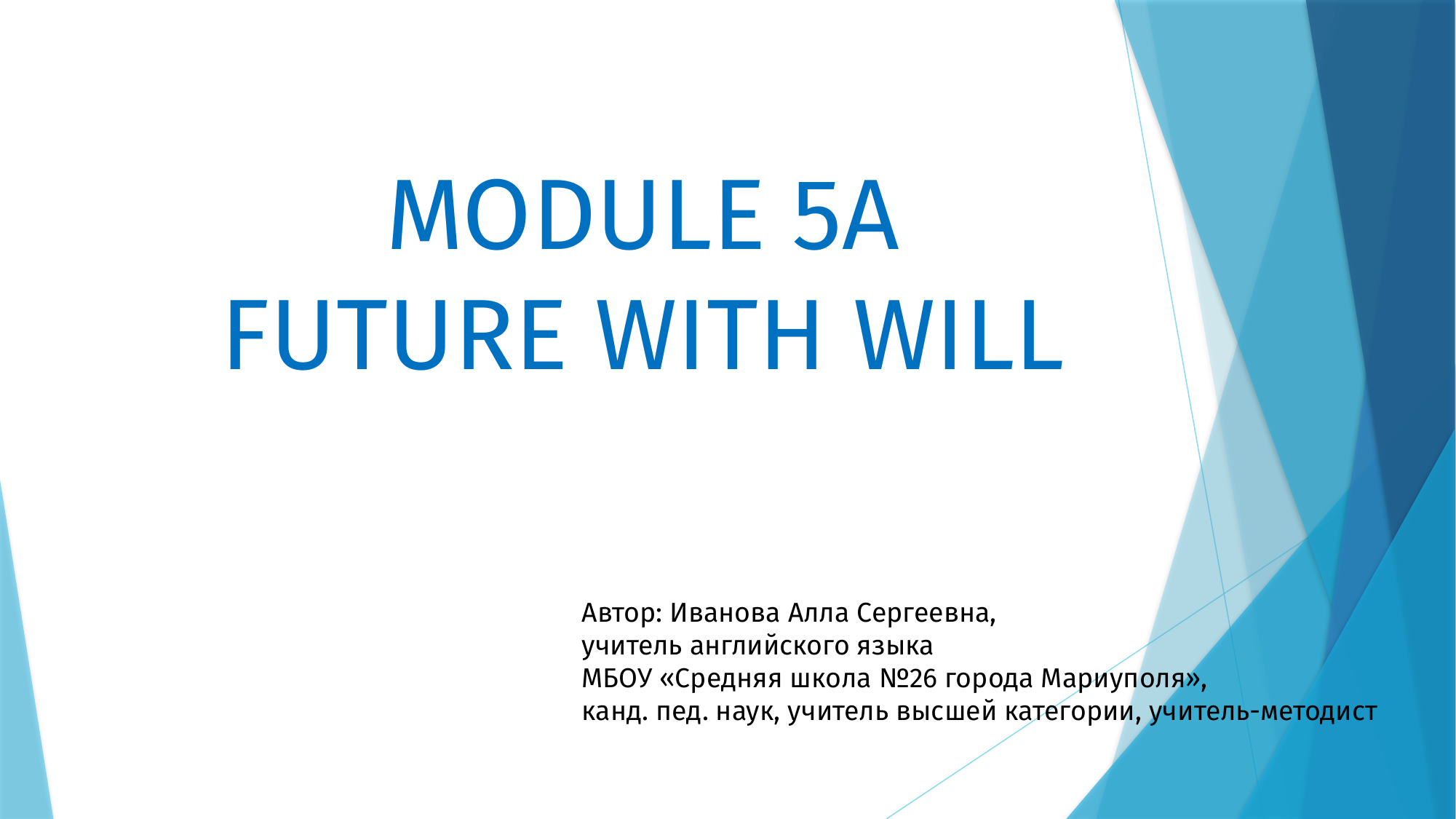

MODULE 5A
FUTURE WITH WILL
Автор: Иванова Алла Сергеевна,
учитель английского языка
МБОУ «Средняя школа №26 города Мариуполя»,
канд. пед. наук, учитель высшей категории, учитель-методист